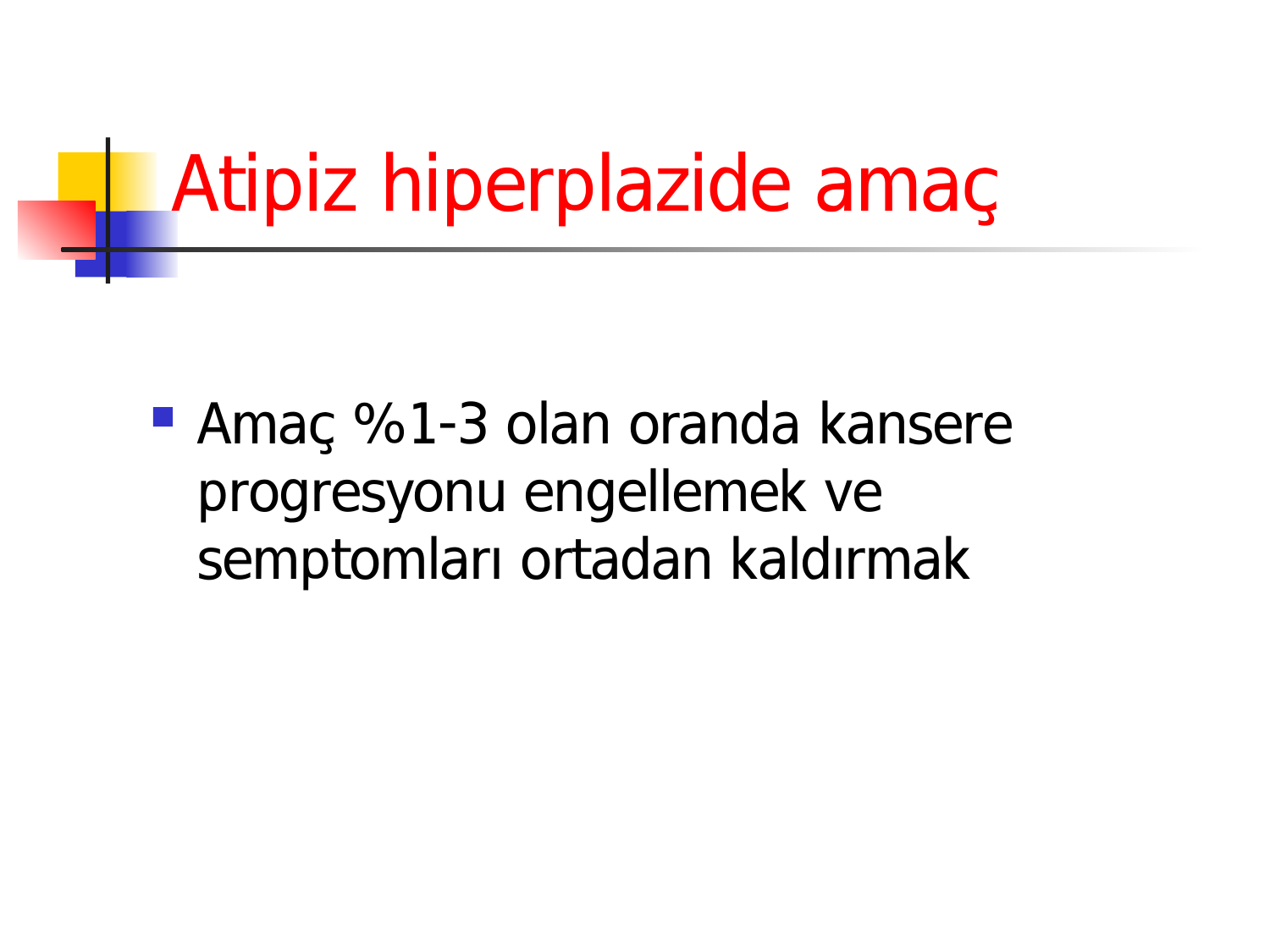

# Atipiz hiperplazide amaç
Amaç %1-3 olan oranda kansere progresyonu engellemek ve semptomları ortadan kaldırmak